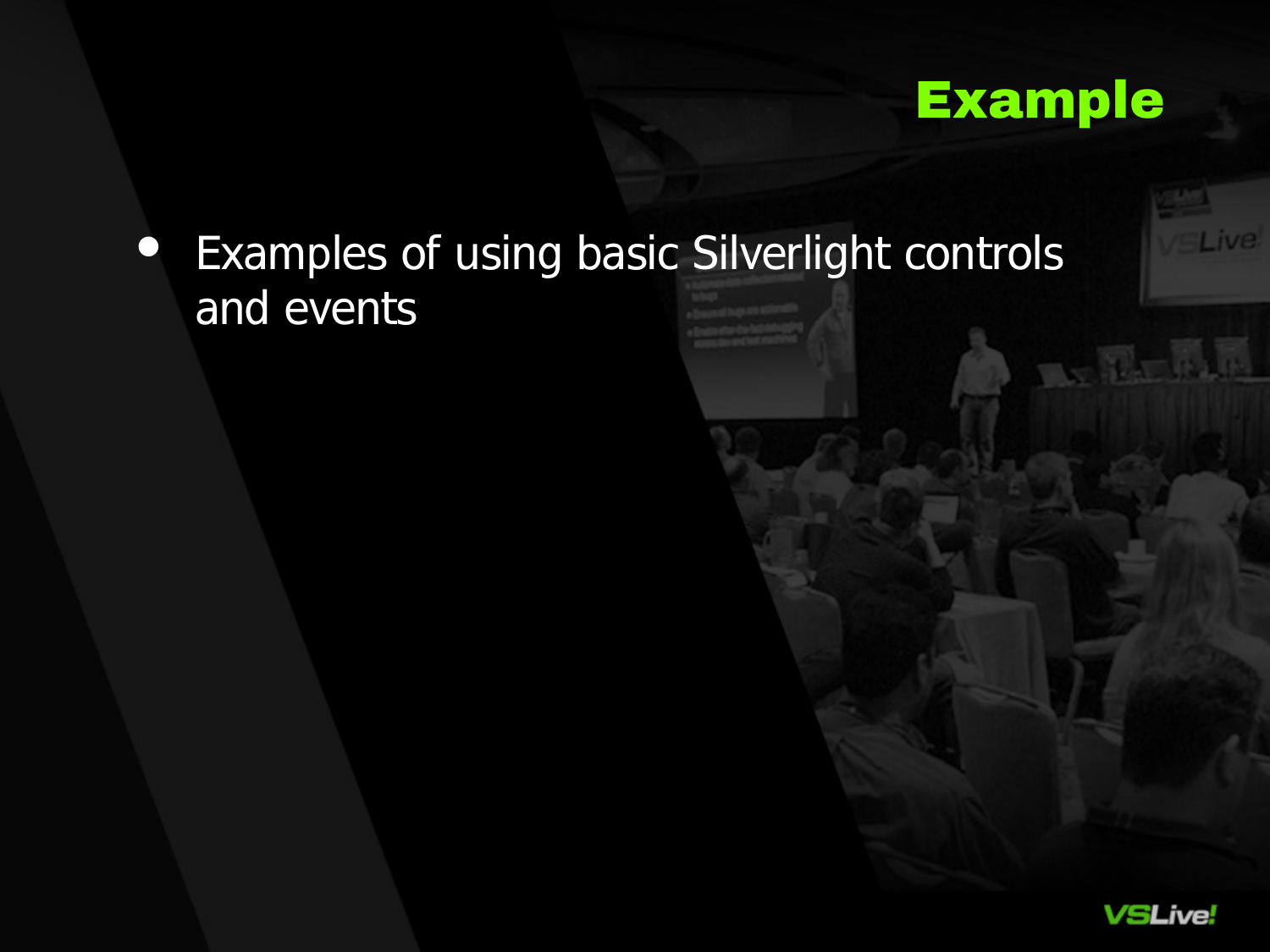

# Example
Examples of using basic Silverlight controls and events